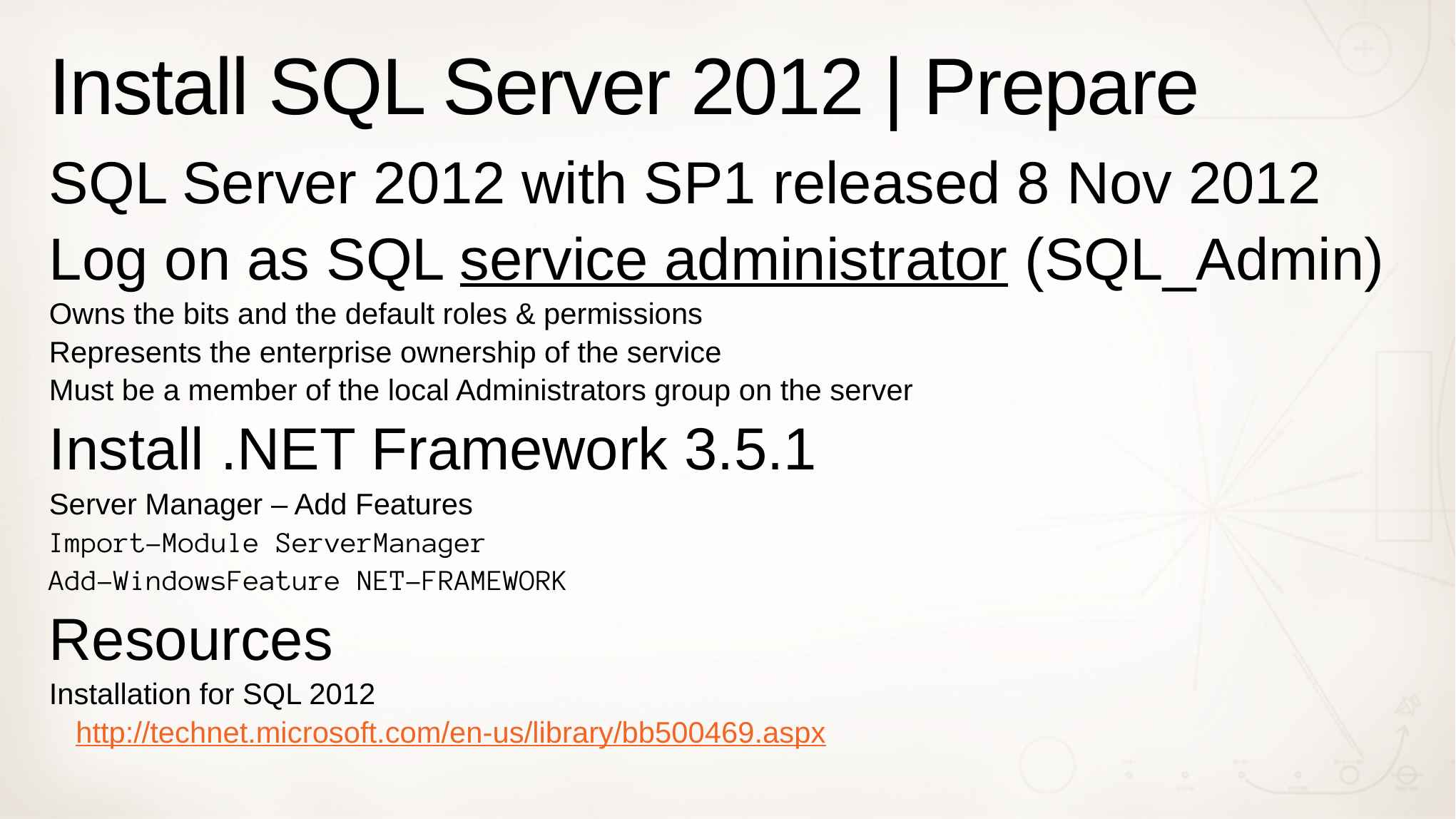

# Install SQL Server 2012 | Prepare
SQL Server 2012 with SP1 released 8 Nov 2012
Log on as SQL service administrator (SQL_Admin)
Owns the bits and the default roles & permissions
Represents the enterprise ownership of the service
Must be a member of the local Administrators group on the server
Install .NET Framework 3.5.1
Server Manager – Add Features
Import-Module ServerManager
Add-WindowsFeature NET-FRAMEWORK
Resources
Installation for SQL 2012
http://technet.microsoft.com/en-us/library/bb500469.aspx